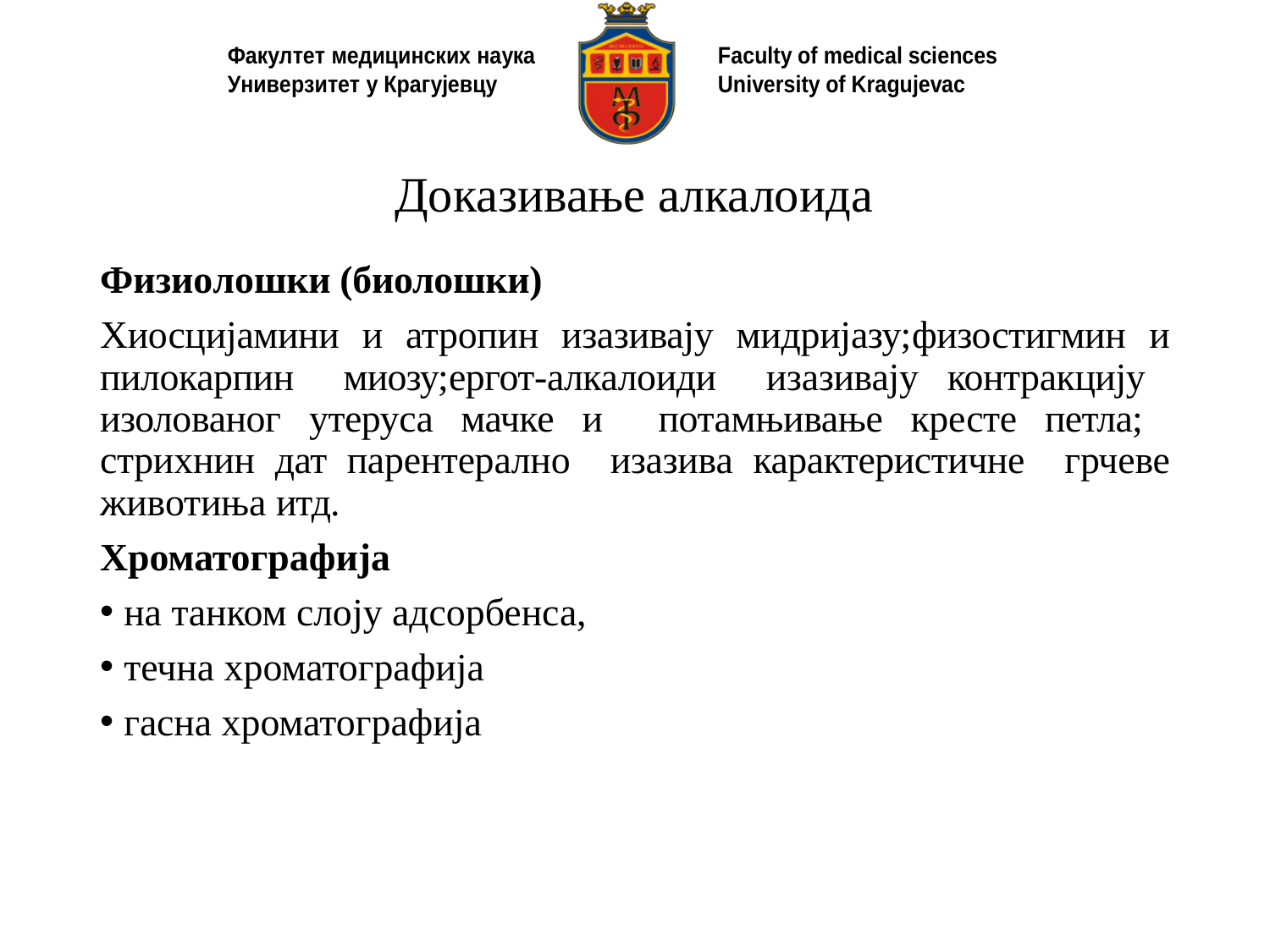

# Доказивање алкалоида
Физиолошки (биолошки)
Хиосцијамини и атропин изазивају мидријазу;физостигмин и пилокарпин  миозу;ергот-алкалоиди  изазивају	 контракцију  изолованог утеруса мачке и  потамњивање кресте петла;  стрихнин дат парентерално  изазива карактеристичне  грчеве животиња итд.
Хроматографија
на танком слоју адсорбенса,
течна хроматографија
гасна хроматографија